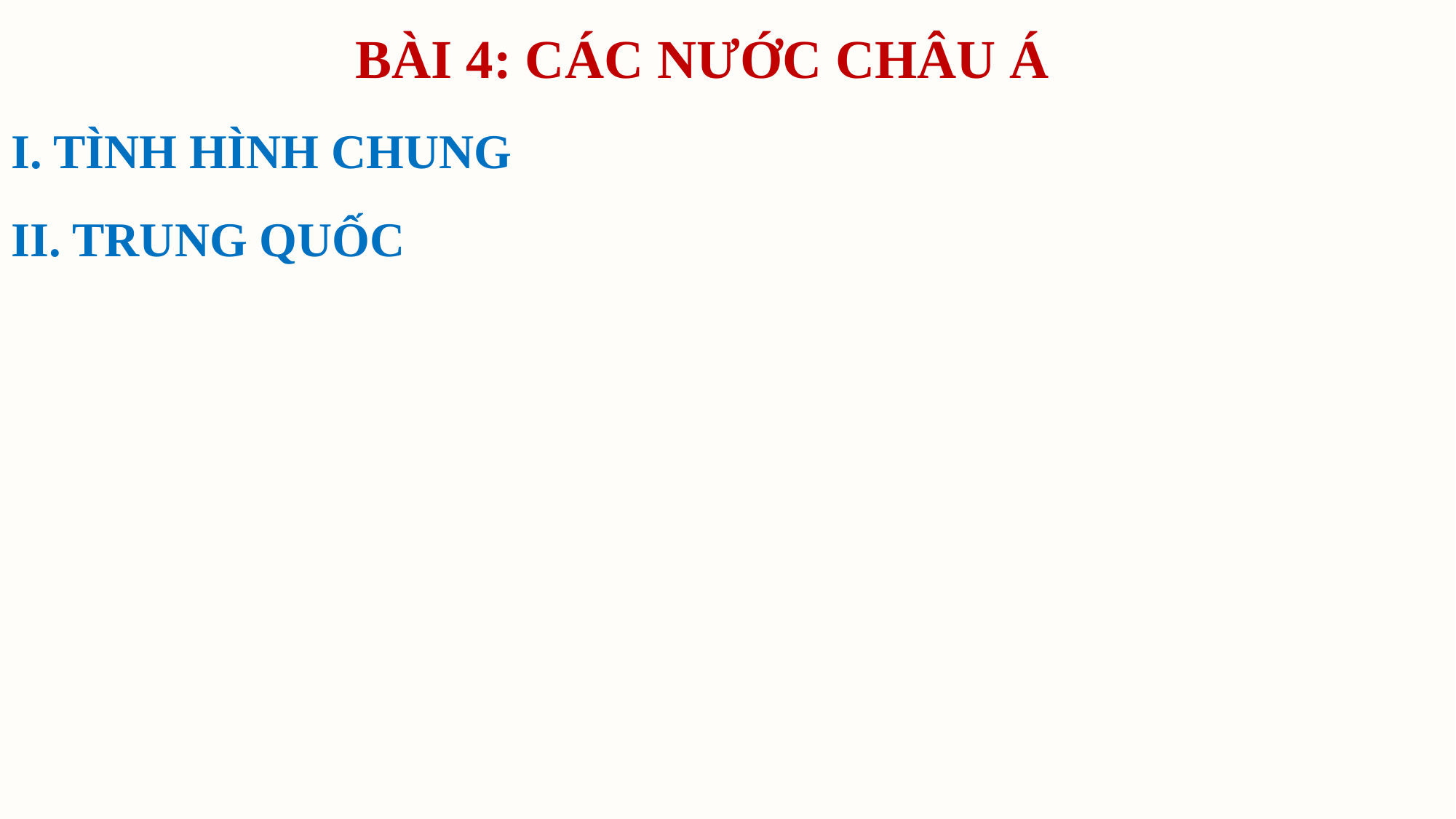

BÀI 4: CÁC NƯỚC CHÂU Á
I. TÌNH HÌNH CHUNG
II. TRUNG QUỐC